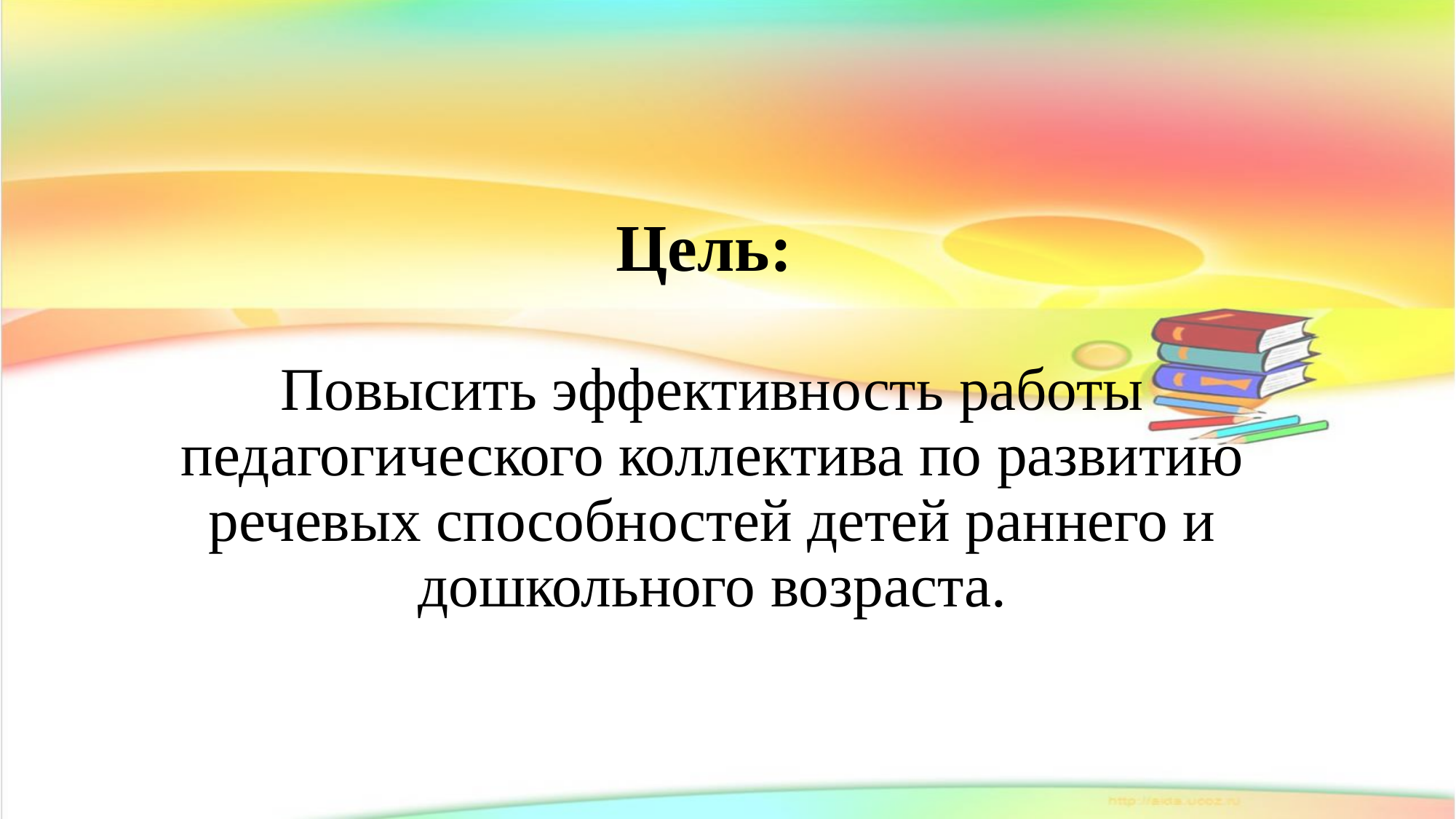

# Цель: Повысить эффективность работы педагогического коллектива по развитию речевых способностей детей раннего и дошкольного возраста.